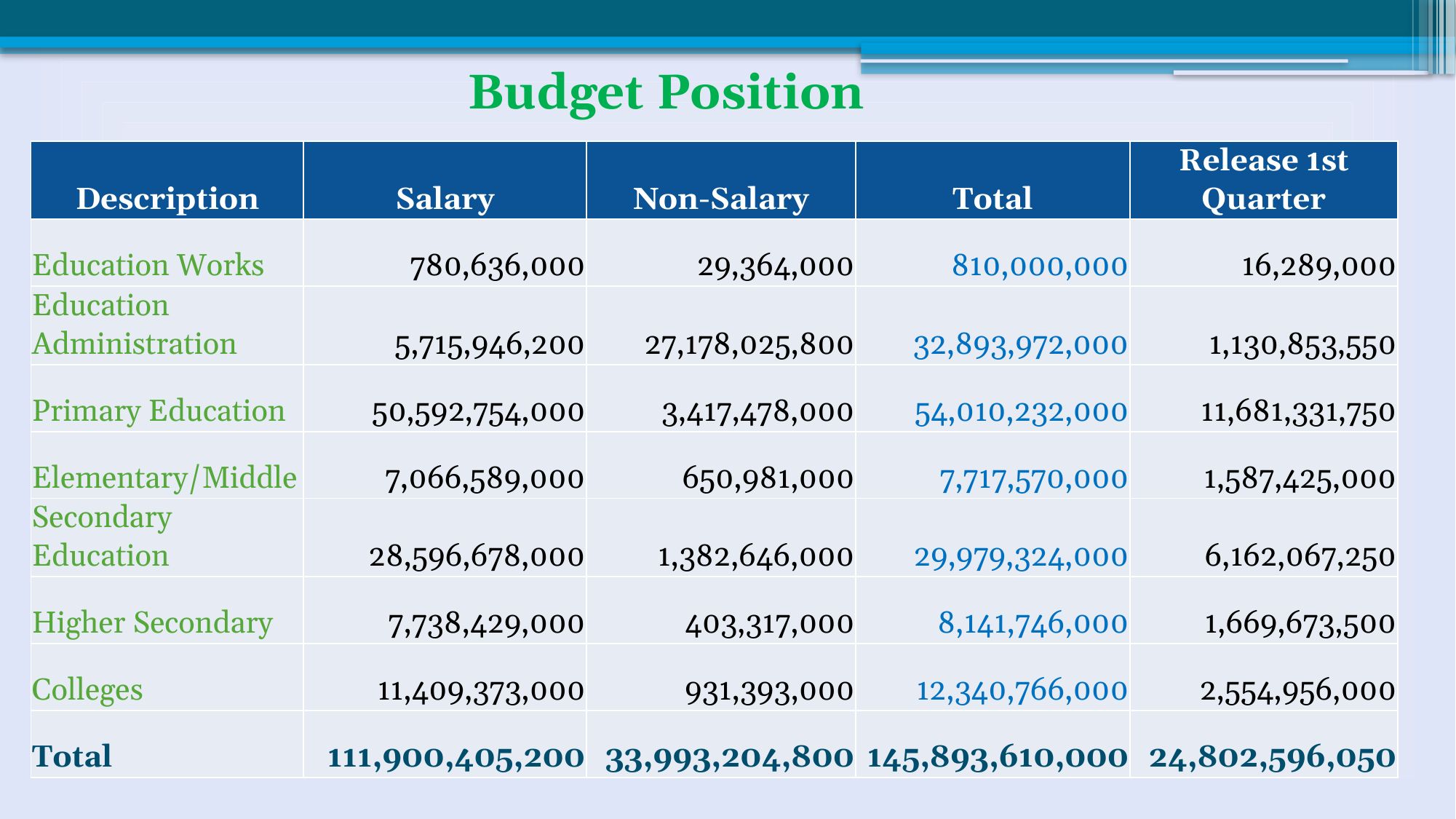

# Budget Position
| Description | Salary | Non-Salary | Total | Release 1st Quarter |
| --- | --- | --- | --- | --- |
| Education Works | 780,636,000 | 29,364,000 | 810,000,000 | 16,289,000 |
| Education Administration | 5,715,946,200 | 27,178,025,800 | 32,893,972,000 | 1,130,853,550 |
| Primary Education | 50,592,754,000 | 3,417,478,000 | 54,010,232,000 | 11,681,331,750 |
| Elementary/Middle | 7,066,589,000 | 650,981,000 | 7,717,570,000 | 1,587,425,000 |
| Secondary Education | 28,596,678,000 | 1,382,646,000 | 29,979,324,000 | 6,162,067,250 |
| Higher Secondary | 7,738,429,000 | 403,317,000 | 8,141,746,000 | 1,669,673,500 |
| Colleges | 11,409,373,000 | 931,393,000 | 12,340,766,000 | 2,554,956,000 |
| Total | 111,900,405,200 | 33,993,204,800 | 145,893,610,000 | 24,802,596,050 |